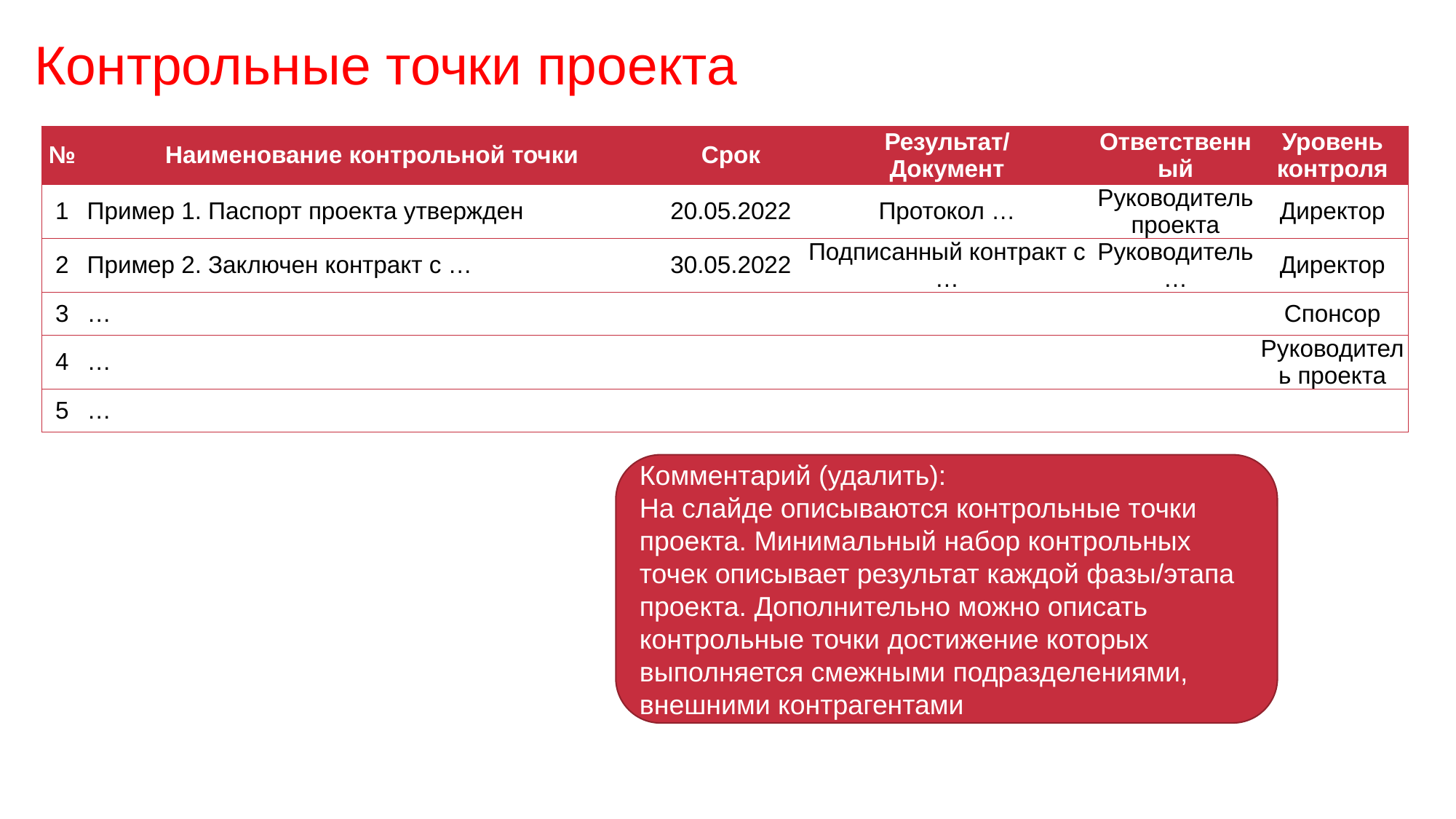

# Контрольные точки проекта
| № | Наименование контрольной точки | Срок | Результат/ Документ | Ответственный | Уровень контроля |
| --- | --- | --- | --- | --- | --- |
| 1 | Пример 1. Паспорт проекта утвержден | 20.05.2022 | Протокол … | Руководитель проекта | Директор |
| 2 | Пример 2. Заключен контракт с … | 30.05.2022 | Подписанный контракт с … | Руководитель … | Директор |
| 3 | … |  |  |  | Спонсор |
| 4 | … |  |  |  | Руководитель проекта |
| 5 | … |  |  |  |  |
Комментарий (удалить):
На слайде описываются контрольные точки проекта. Минимальный набор контрольных точек описывает результат каждой фазы/этапа проекта. Дополнительно можно описать контрольные точки достижение которых выполняется смежными подразделениями, внешними контрагентами